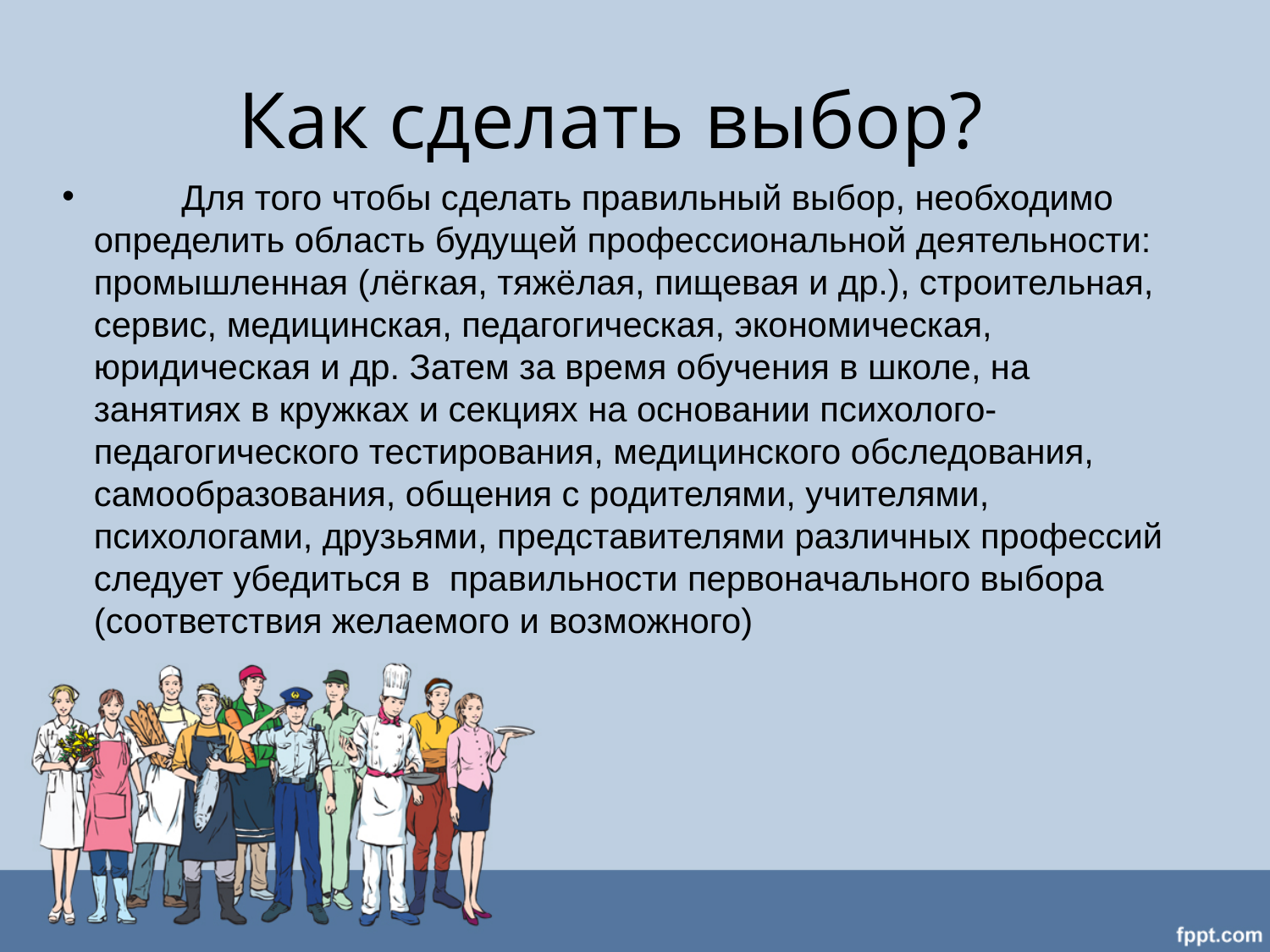

# Как сделать выбор?
         Для того чтобы сделать правильный выбор, необходимо определить область будущей профессиональной деятельности: промышленная (лёгкая, тяжёлая, пищевая и др.), строительная, сервис, медицинская, педагогическая, экономическая, юридическая и др. Затем за время обучения в школе, на занятиях в кружках и секциях на основании психолого-педагогического тестирования, медицинского обследования, самообразования, общения с родителями, учителями, психологами, друзьями, представителями различных профессий следует убедиться в  правильности первоначального выбора (соответствия желаемого и возможного)